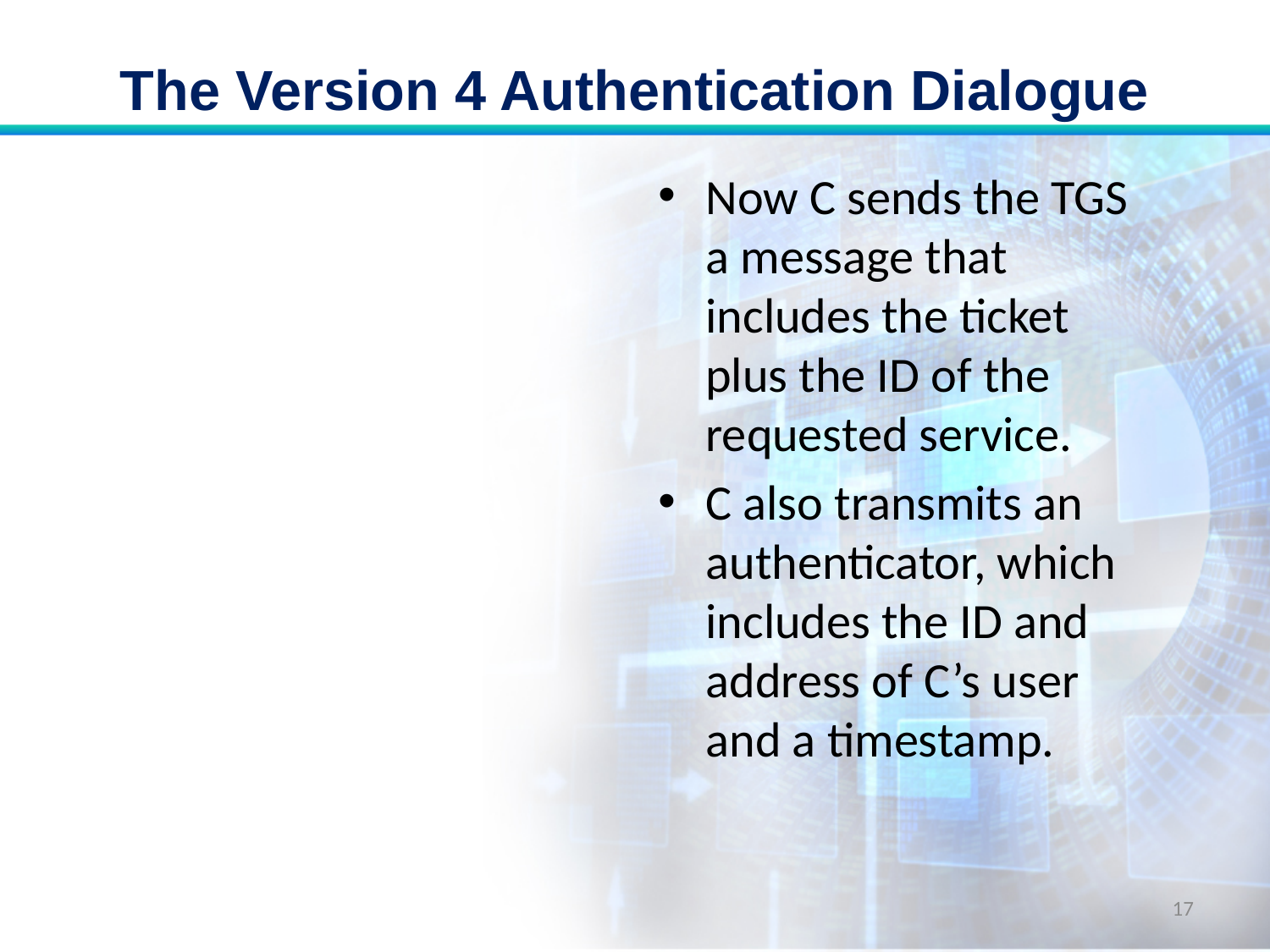

# The Version 4 Authentication Dialogue
Now C sends the TGS a message that includes the ticket plus the ID of the requested service.
C also transmits an authenticator, which includes the ID and address of C’s user and a timestamp.

17